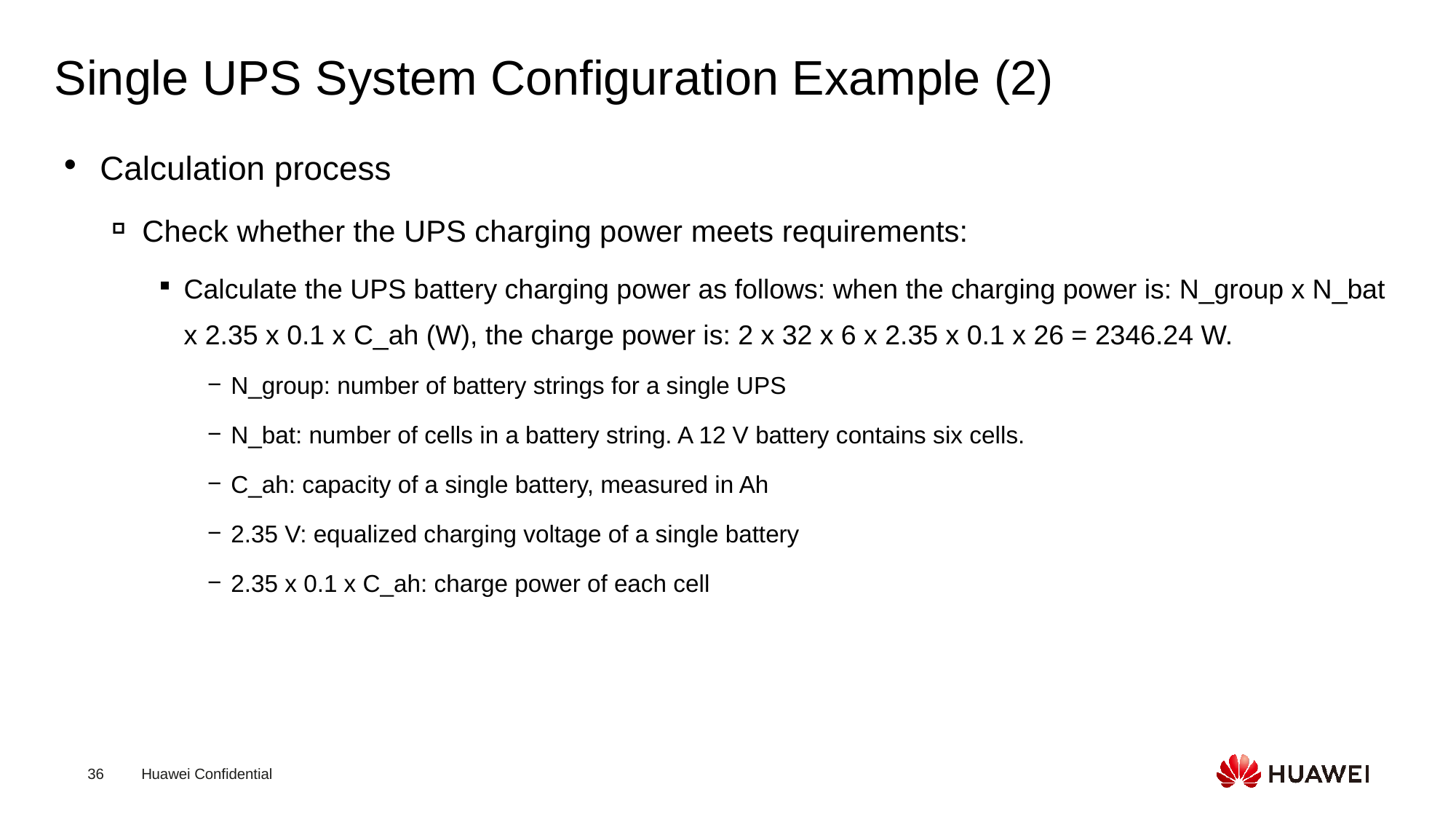

# Single UPS System Configuration Example (2)
Calculation process
Check whether the UPS charging power meets requirements:
Calculate the UPS battery charging power as follows: when the charging power is: N_group x N_bat x 2.35 x 0.1 x C_ah (W), the charge power is: 2 x 32 x 6 x 2.35 x 0.1 x 26 = 2346.24 W.
N_group: number of battery strings for a single UPS
N_bat: number of cells in a battery string. A 12 V battery contains six cells.
C_ah: capacity of a single battery, measured in Ah
2.35 V: equalized charging voltage of a single battery
2.35 x 0.1 x C_ah: charge power of each cell